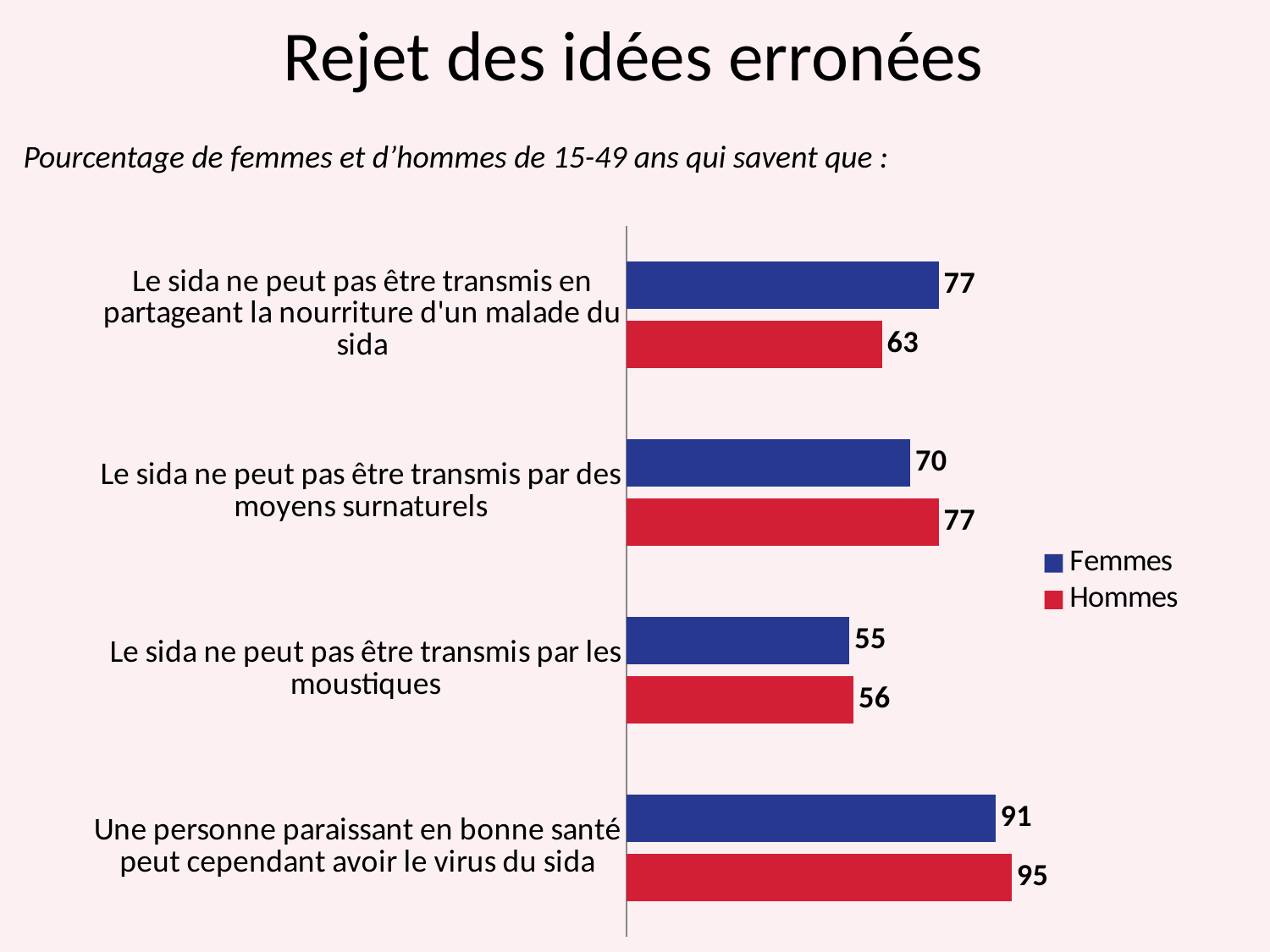

# Rejet des idées erronées
Pourcentage de femmes et d’hommes de 15-49 ans qui savent que :

### Chart

| Category | Hommes | Femmes |
|---|---|---|
| Une personne paraissant en bonne santé peut cependant avoir le virus du sida | 95.0 | 91.0 |
| Le sida ne peut pas être transmis par les moustiques | 56.0 | 55.0 |
| Le sida ne peut pas être transmis par des moyens surnaturels | 77.0 | 70.0 |
| Le sida ne peut pas être transmis en partageant la nourriture d'un malade du sida | 63.0 | 77.0 |